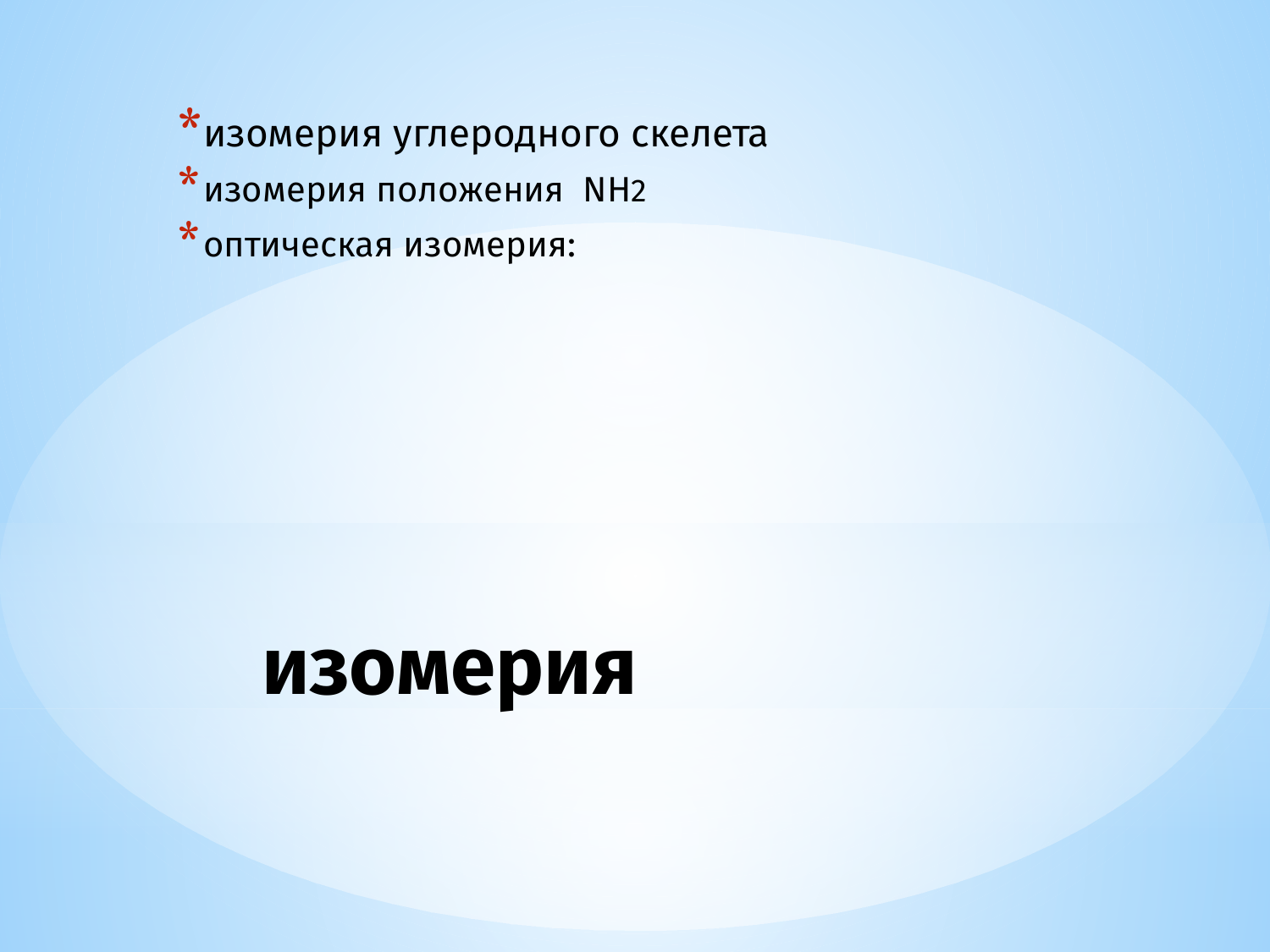

изомерия углеродного скелета
изомерия положения  NH2
оптическая изомерия:

# изомерия